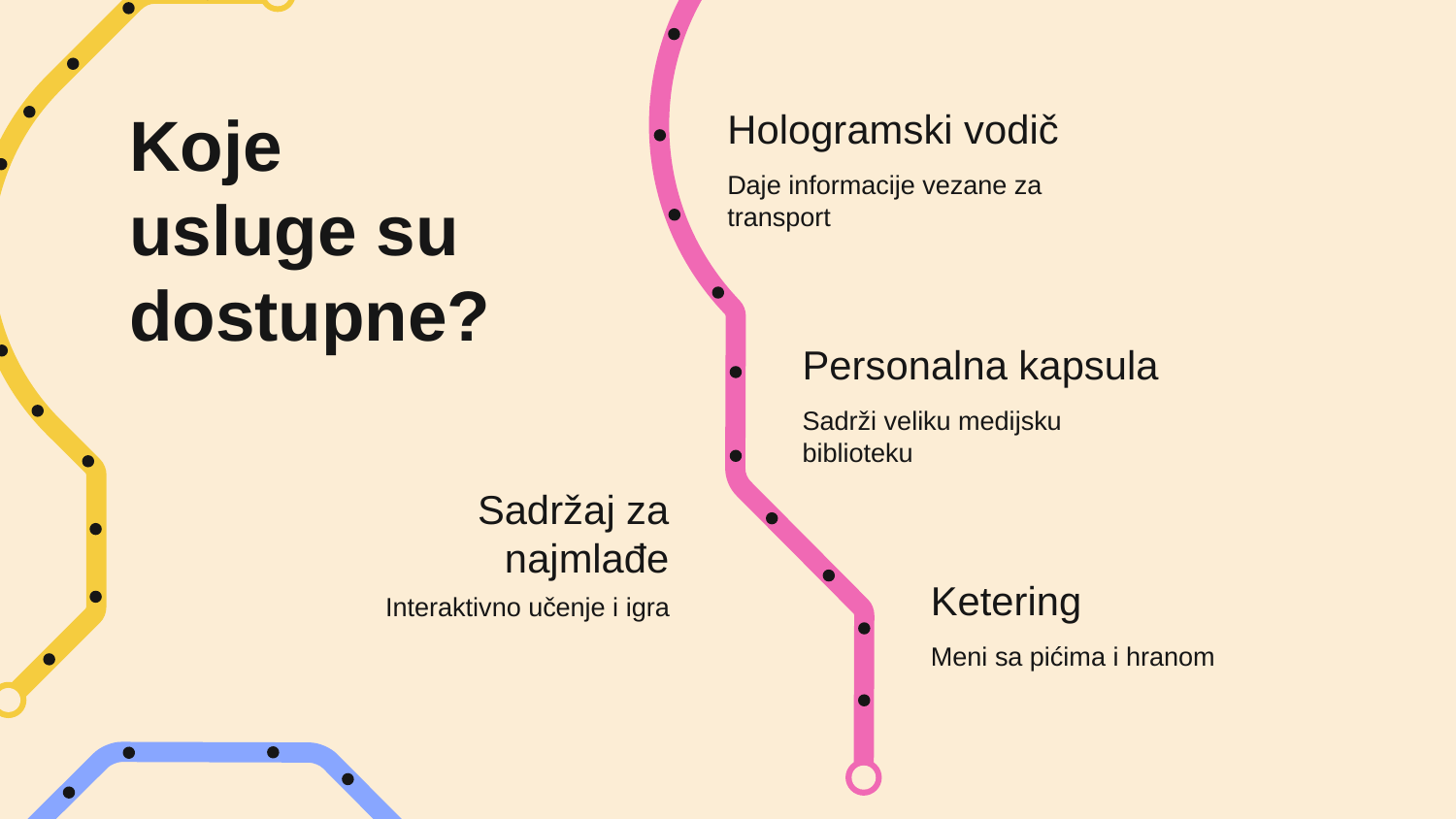

# Koje usluge su dostupne?
Hologramski vodič
Daje informacije vezane za transport
Personalna kapsula
Sadrži veliku medijsku biblioteku
Sadržaj za najmlađe
Ketering
Interaktivno učenje i igra
Meni sa pićima i hranom